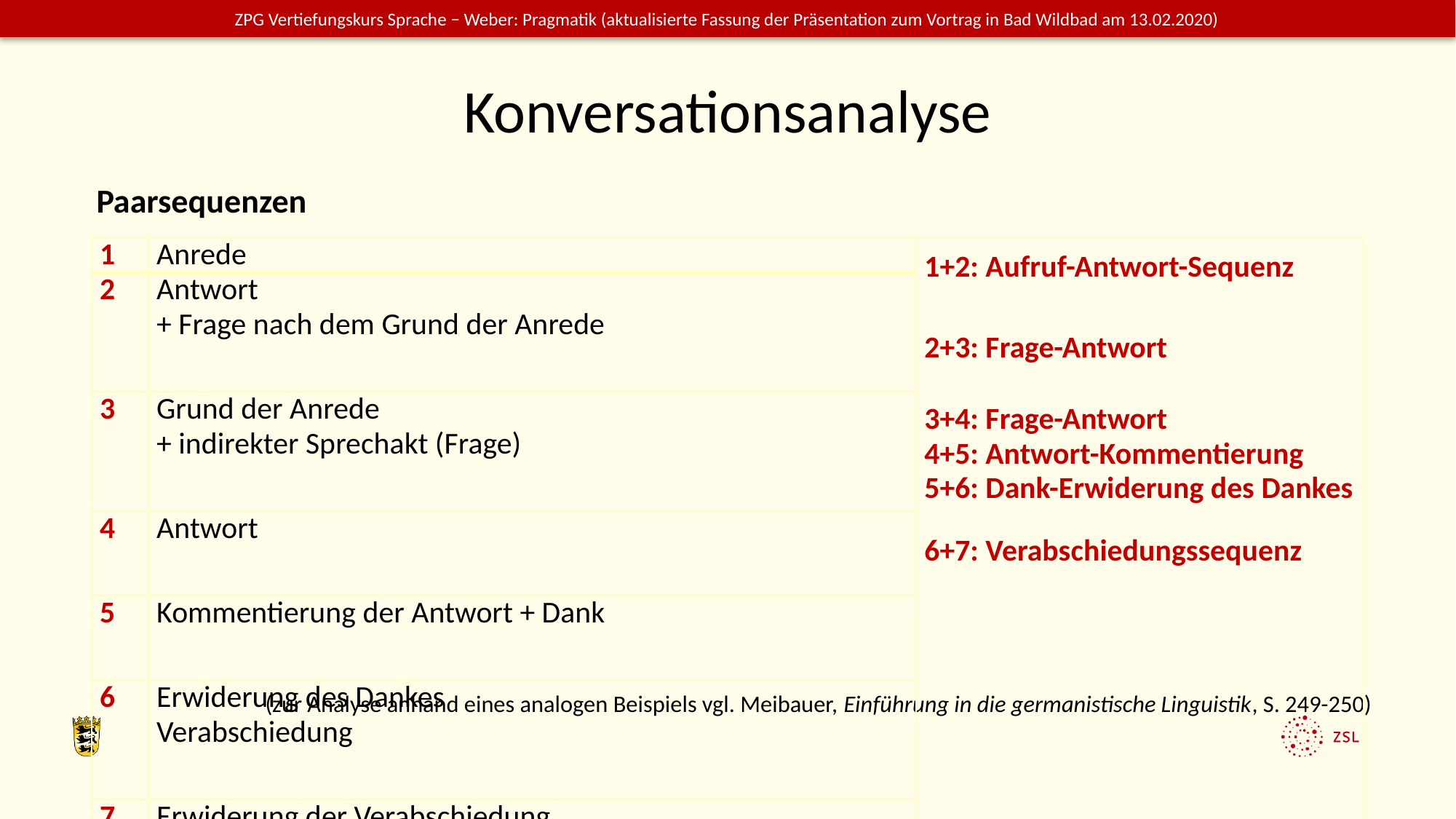

# Konversationsanalyse
Paarsequenzen

(zur Analyse anhand eines analogen Beispiels vgl. Meibauer, Einführung in die germanistische Linguistik, S. 249-250)

| 1 | Anrede | 1+2: Aufruf-Antwort-Sequenz 2+3: Frage-Antwort 3+4: Frage-Antwort 4+5: Antwort-Kommentierung 5+6: Dank-Erwiderung des Dankes 6+7: Verabschiedungssequenz |
| --- | --- | --- |
| 2 | Antwort + Frage nach dem Grund der Anrede |  |
| 3 | Grund der Anrede + indirekter Sprechakt (Frage) |  |
| 4 | Antwort |  |
| 5 | Kommentierung der Antwort + Dank |  |
| 6 | Erwiderung des Dankes Verabschiedung |  |
| 7 | Erwiderung der Verabschiedung |  |